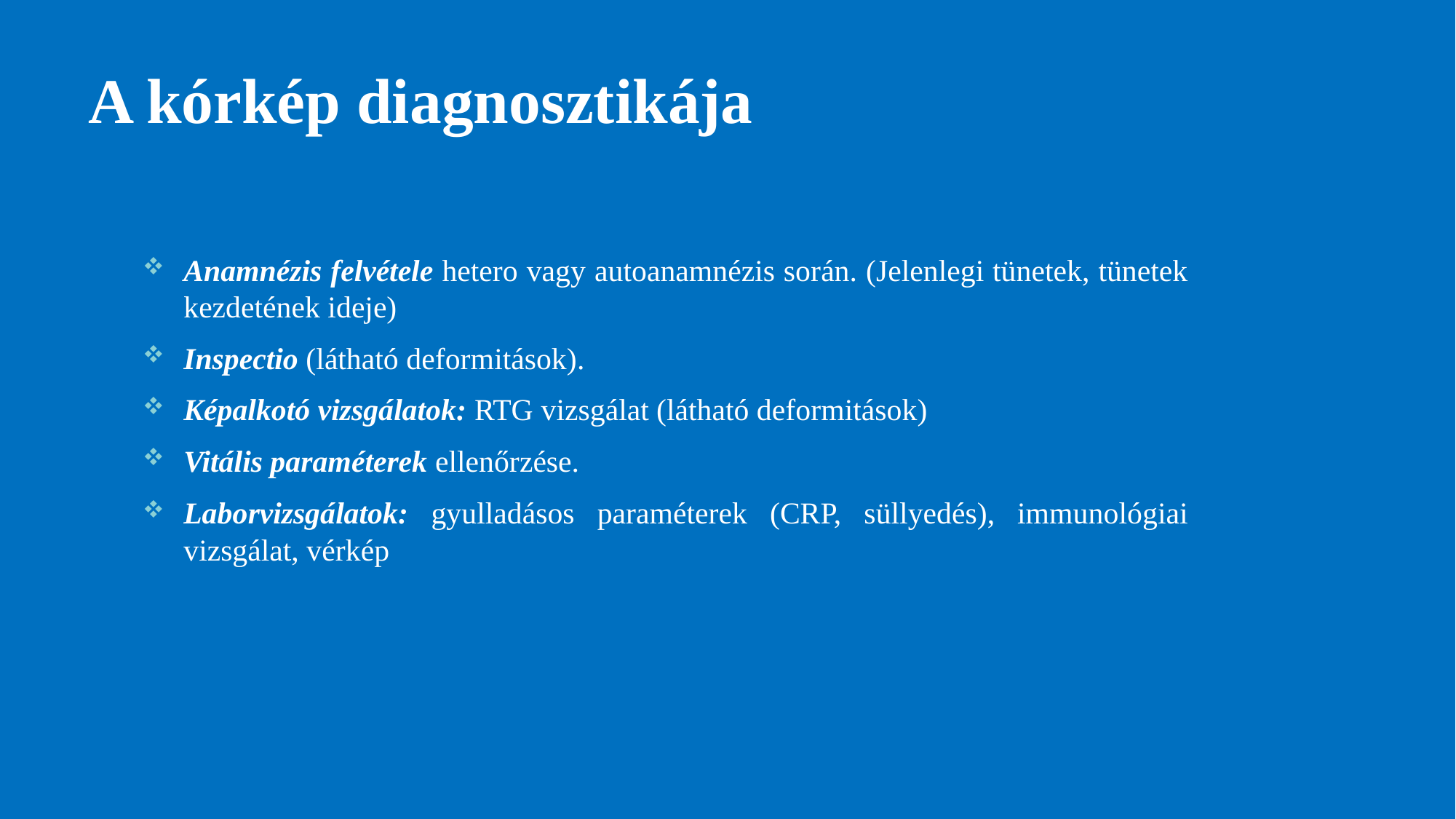

# A kórkép diagnosztikája
Anamnézis felvétele hetero vagy autoanamnézis során. (Jelenlegi tünetek, tünetek kezdetének ideje)
Inspectio (látható deformitások).
Képalkotó vizsgálatok: RTG vizsgálat (látható deformitások)
Vitális paraméterek ellenőrzése.
Laborvizsgálatok: gyulladásos paraméterek (CRP, süllyedés), immunológiai vizsgálat, vérkép